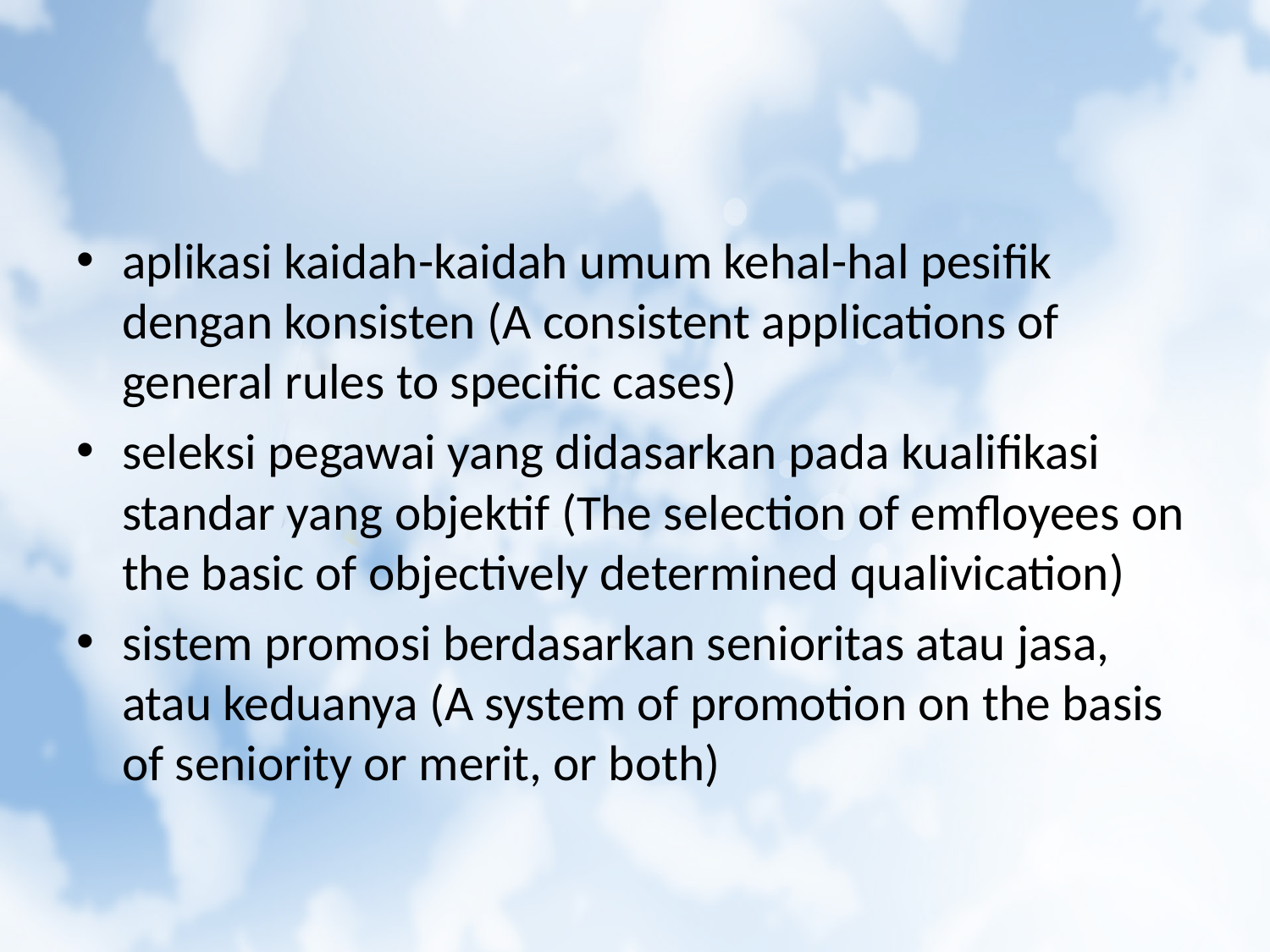

aplikasi kaidah-kaidah umum kehal-hal pesifik dengan konsisten (A consistent applications of general rules to specific cases)
seleksi pegawai yang didasarkan pada kualifikasi standar yang objektif (The selection of emfloyees on the basic of objectively determined qualivication)
sistem promosi berdasarkan senioritas atau jasa, atau keduanya (A system of promotion on the basis of seniority or merit, or both)